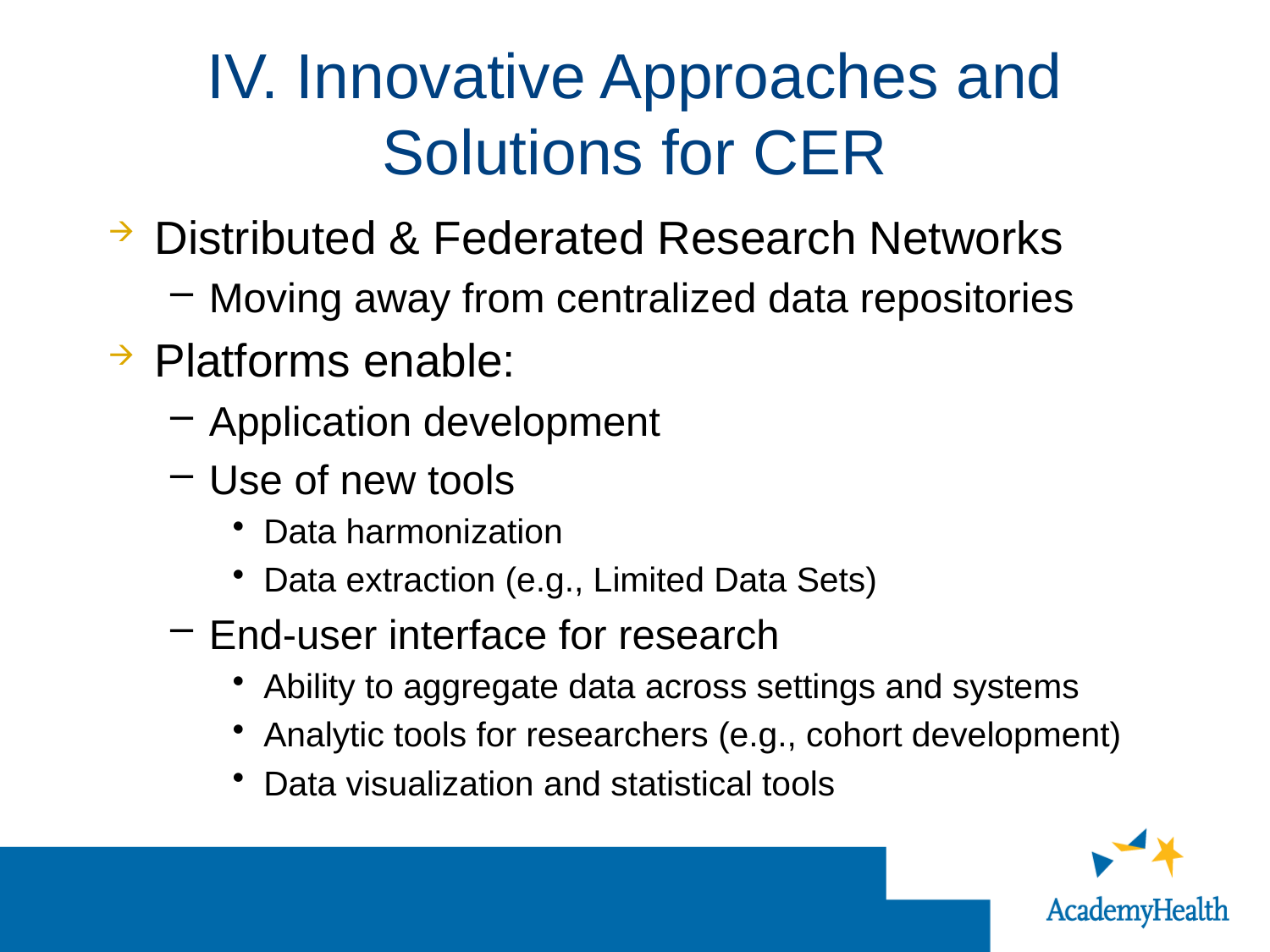

IV. Innovative Approaches and Solutions for CER
Distributed & Federated Research Networks
Moving away from centralized data repositories
Platforms enable:
Application development
Use of new tools
Data harmonization
Data extraction (e.g., Limited Data Sets)
End-user interface for research
Ability to aggregate data across settings and systems
Analytic tools for researchers (e.g., cohort development)
Data visualization and statistical tools